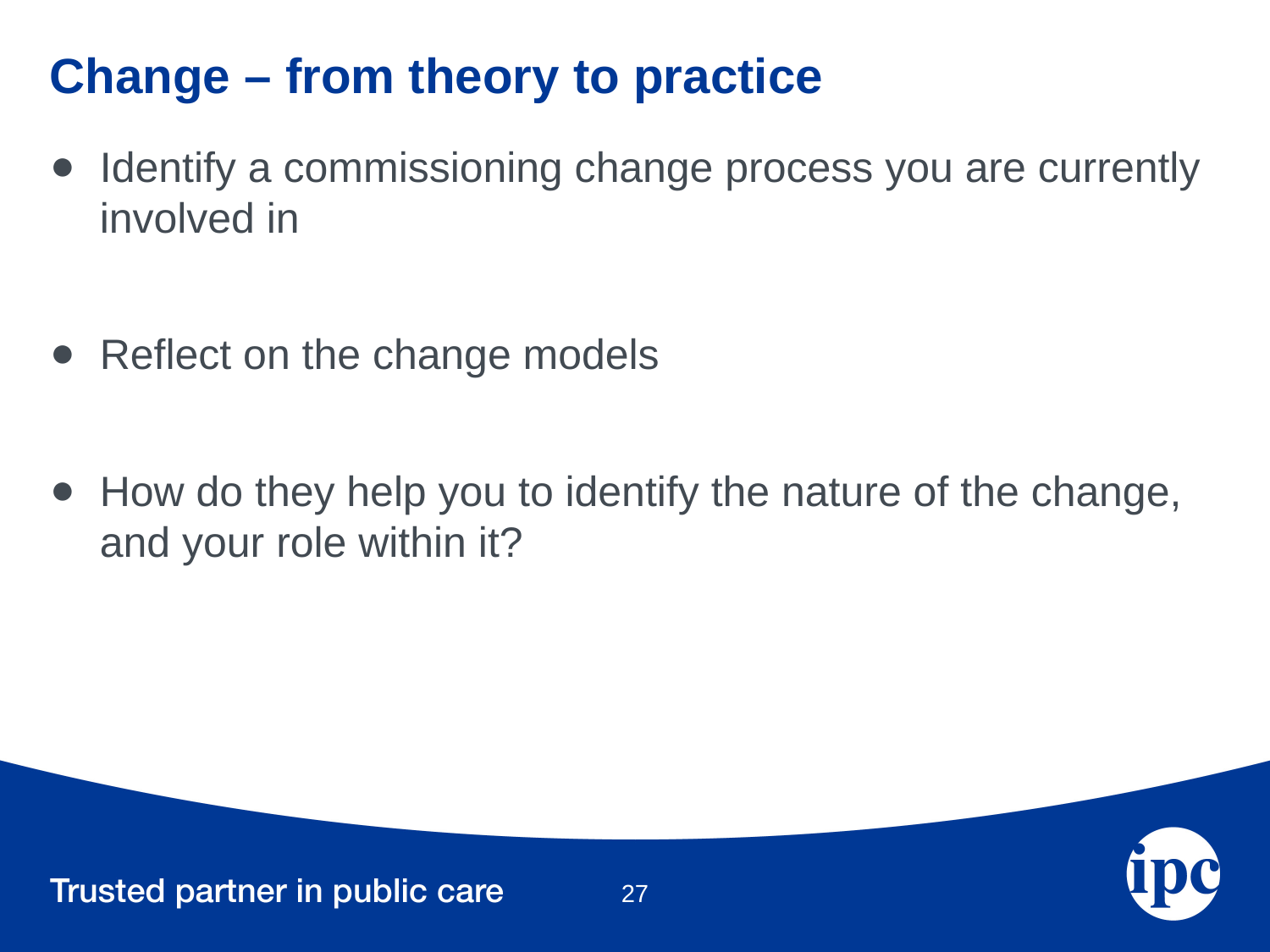

# Change – from theory to practice
Identify a commissioning change process you are currently involved in

Reflect on the change models

How do they help you to identify the nature of the change, and your role within it?

27